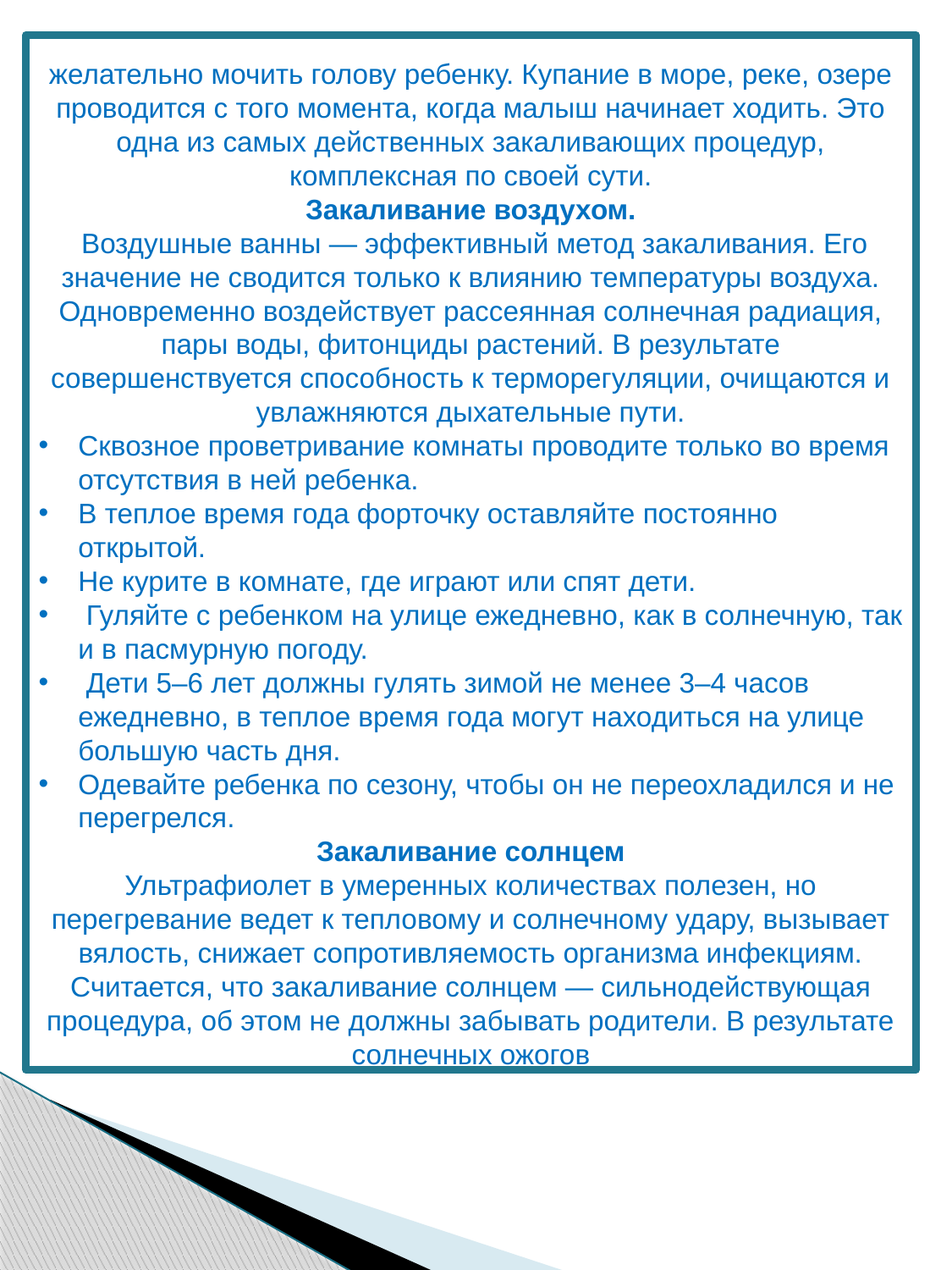

желательно мочить голову ребенку. Купание в море, реке, озере проводится с того момента, когда малыш начинает ходить. Это одна из самых действенных закаливающих процедур, комплексная по своей сути.
Закаливание воздухом.
 Воздушные ванны — эффективный метод закаливания. Его значение не сводится только к влиянию температуры воздуха. Одновременно воздействует рассеянная солнечная радиация, пары воды, фитонциды растений. В результате совершенствуется способность к терморегуляции, очищаются и увлажняются дыхательные пути.
Сквозное проветривание комнаты проводите только во время отсутствия в ней ребенка.
В теплое время года форточку оставляйте постоянно открытой.
Не курите в комнате, где играют или спят дети.
 Гуляйте с ребенком на улице ежедневно, как в солнечную, так и в пасмурную погоду.
 Дети 5–6 лет должны гулять зимой не менее 3–4 часов ежедневно, в теплое время года могут находиться на улице большую часть дня.
Одевайте ребенка по сезону, чтобы он не переохладился и не перегрелся.
Закаливание солнцем
Ультрафиолет в умеренных количествах полезен, но перегревание ведет к тепловому и солнечному удару, вызывает вялость, снижает сопротивляемость организма инфекциям. Считается, что закаливание солнцем — сильнодействующая процедура, об этом не должны забывать родители. В результате солнечных ожогов